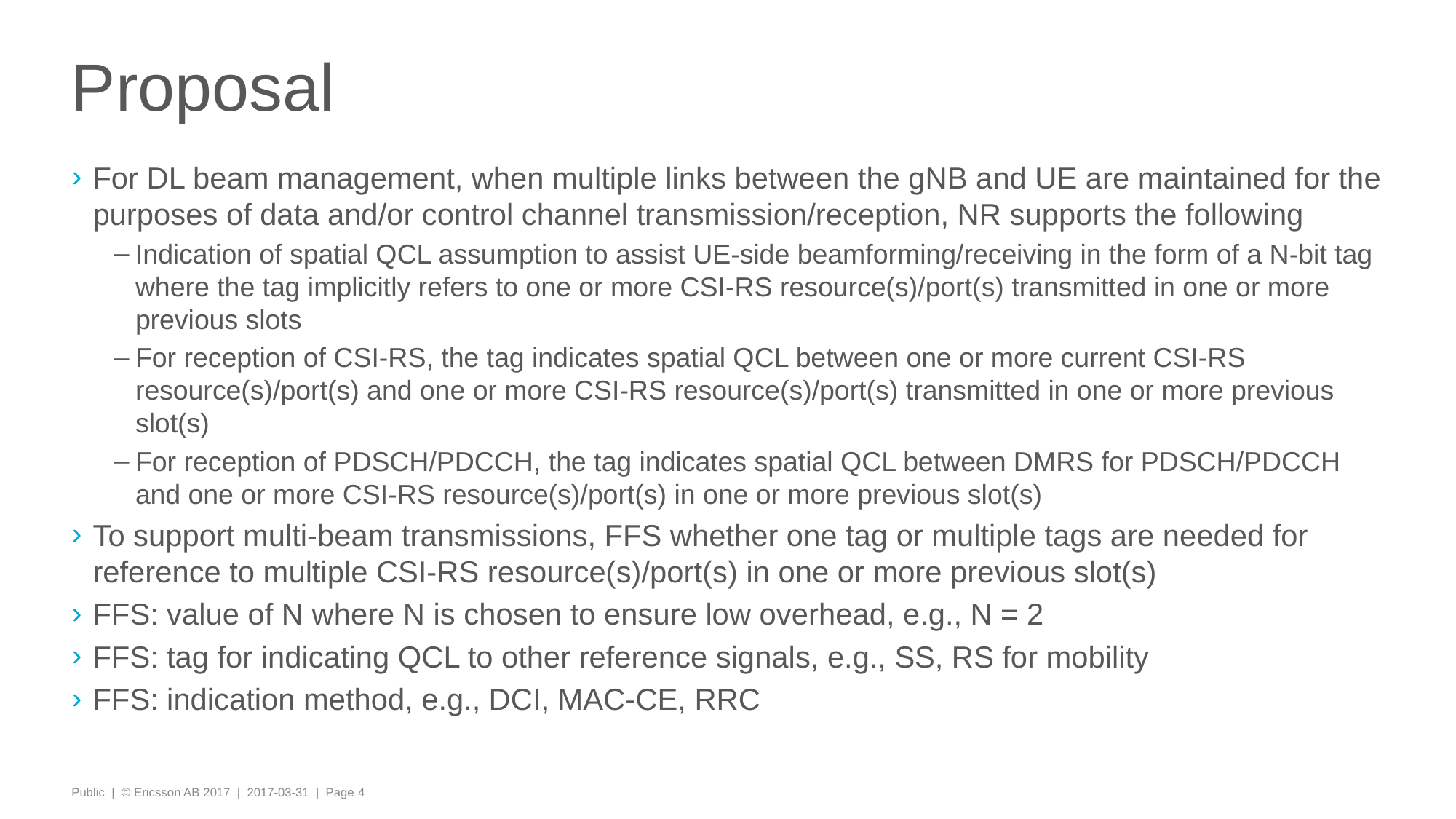

# Proposal
For DL beam management, when multiple links between the gNB and UE are maintained for the purposes of data and/or control channel transmission/reception, NR supports the following
Indication of spatial QCL assumption to assist UE-side beamforming/receiving in the form of a N-bit tag where the tag implicitly refers to one or more CSI-RS resource(s)/port(s) transmitted in one or more previous slots
For reception of CSI-RS, the tag indicates spatial QCL between one or more current CSI-RS resource(s)/port(s) and one or more CSI-RS resource(s)/port(s) transmitted in one or more previous slot(s)
For reception of PDSCH/PDCCH, the tag indicates spatial QCL between DMRS for PDSCH/PDCCH and one or more CSI-RS resource(s)/port(s) in one or more previous slot(s)
To support multi-beam transmissions, FFS whether one tag or multiple tags are needed for reference to multiple CSI-RS resource(s)/port(s) in one or more previous slot(s)
FFS: value of N where N is chosen to ensure low overhead, e.g., N = 2
FFS: tag for indicating QCL to other reference signals, e.g., SS, RS for mobility
FFS: indication method, e.g., DCI, MAC-CE, RRC